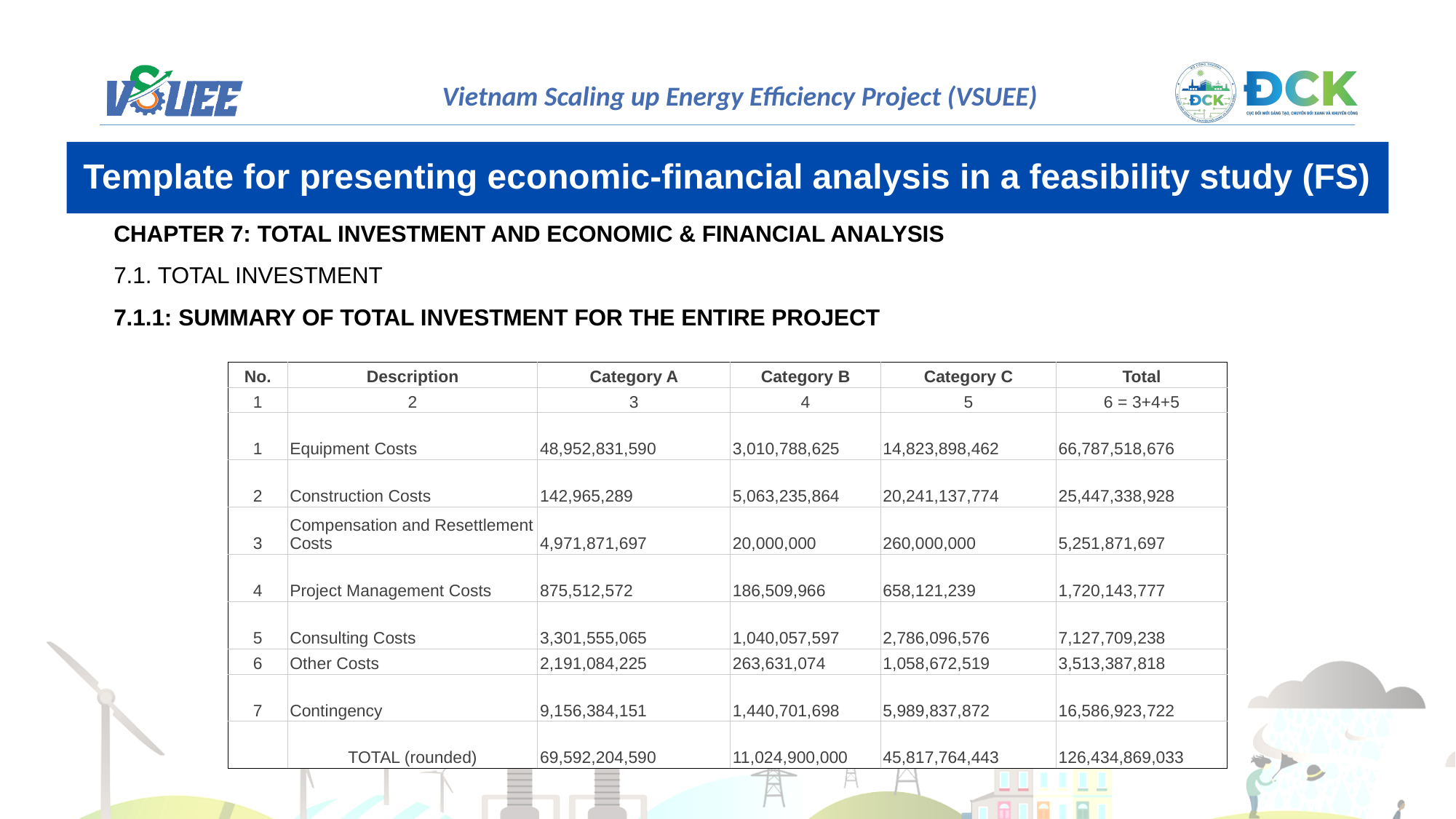

Template for presenting economic-financial analysis in a feasibility study (FS)
CHAPTER 7: TOTAL INVESTMENT AND ECONOMIC & FINANCIAL ANALYSIS
7.1. TOTAL INVESTMENT
7.1.1: SUMMARY OF TOTAL INVESTMENT FOR THE ENTIRE PROJECT

| No. | Description | Category A | Category B | Category C | Total |
| --- | --- | --- | --- | --- | --- |
| 1 | 2 | 3 | 4 | 5 | 6 = 3+4+5 |
| 1 | Equipment Costs | 48,952,831,590 | 3,010,788,625 | 14,823,898,462 | 66,787,518,676 |
| 2 | Construction Costs | 142,965,289 | 5,063,235,864 | 20,241,137,774 | 25,447,338,928 |
| 3 | Compensation and Resettlement Costs | 4,971,871,697 | 20,000,000 | 260,000,000 | 5,251,871,697 |
| 4 | Project Management Costs | 875,512,572 | 186,509,966 | 658,121,239 | 1,720,143,777 |
| 5 | Consulting Costs | 3,301,555,065 | 1,040,057,597 | 2,786,096,576 | 7,127,709,238 |
| 6 | Other Costs | 2,191,084,225 | 263,631,074 | 1,058,672,519 | 3,513,387,818 |
| 7 | Contingency | 9,156,384,151 | 1,440,701,698 | 5,989,837,872 | 16,586,923,722 |
|  | TOTAL (rounded) | 69,592,204,590 | 11,024,900,000 | 45,817,764,443 | 126,434,869,033 |
7